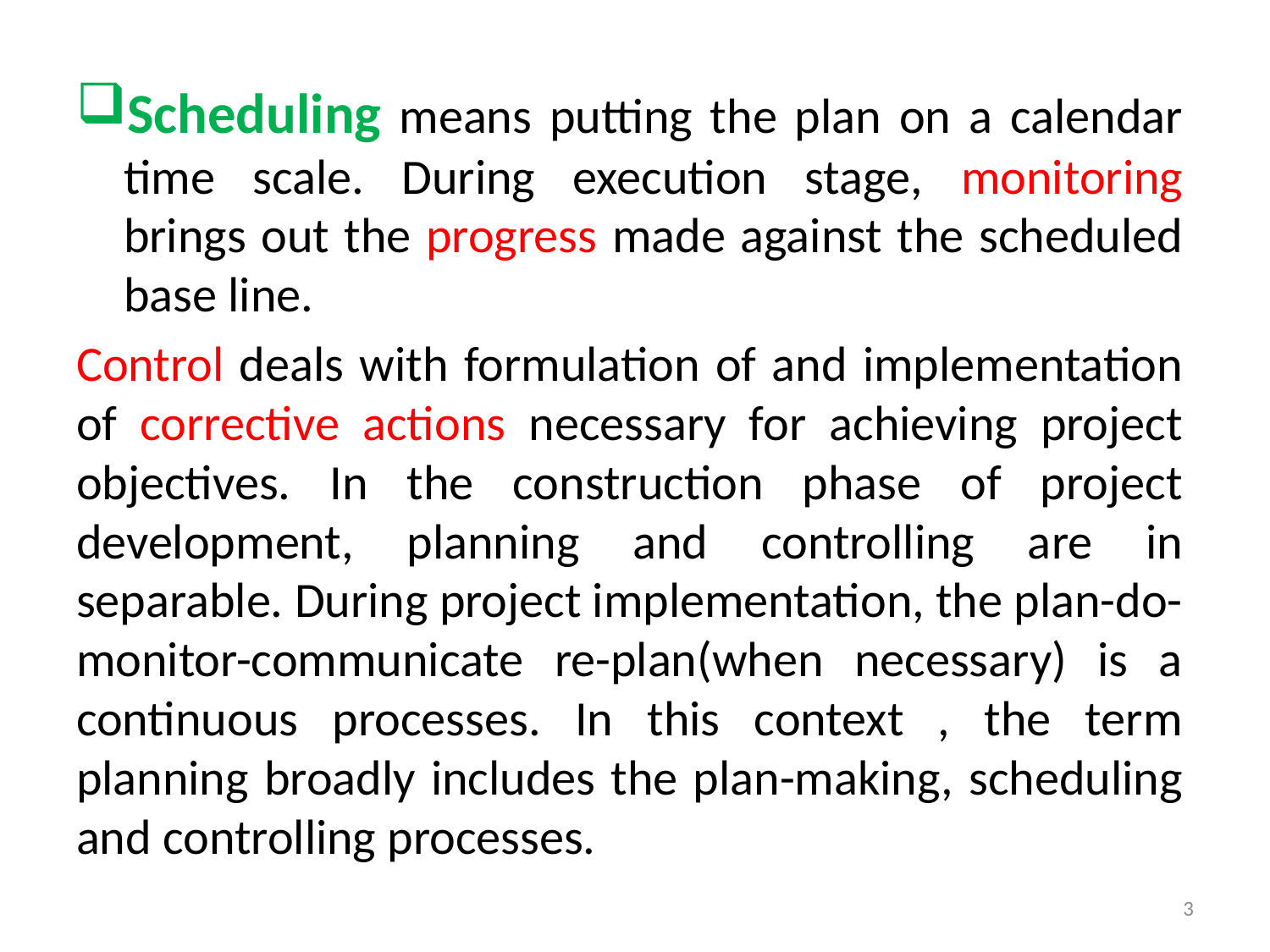

Scheduling means putting the plan on a calendar time scale. During execution stage, monitoring brings out the progress made against the scheduled base line.
Control deals with formulation of and implementation of corrective actions necessary for achieving project objectives. In the construction phase of project development, planning and controlling are in separable. During project implementation, the plan-do-monitor-communicate re-plan(when necessary) is a continuous processes. In this context , the term planning broadly includes the plan-making, scheduling and controlling processes.
3